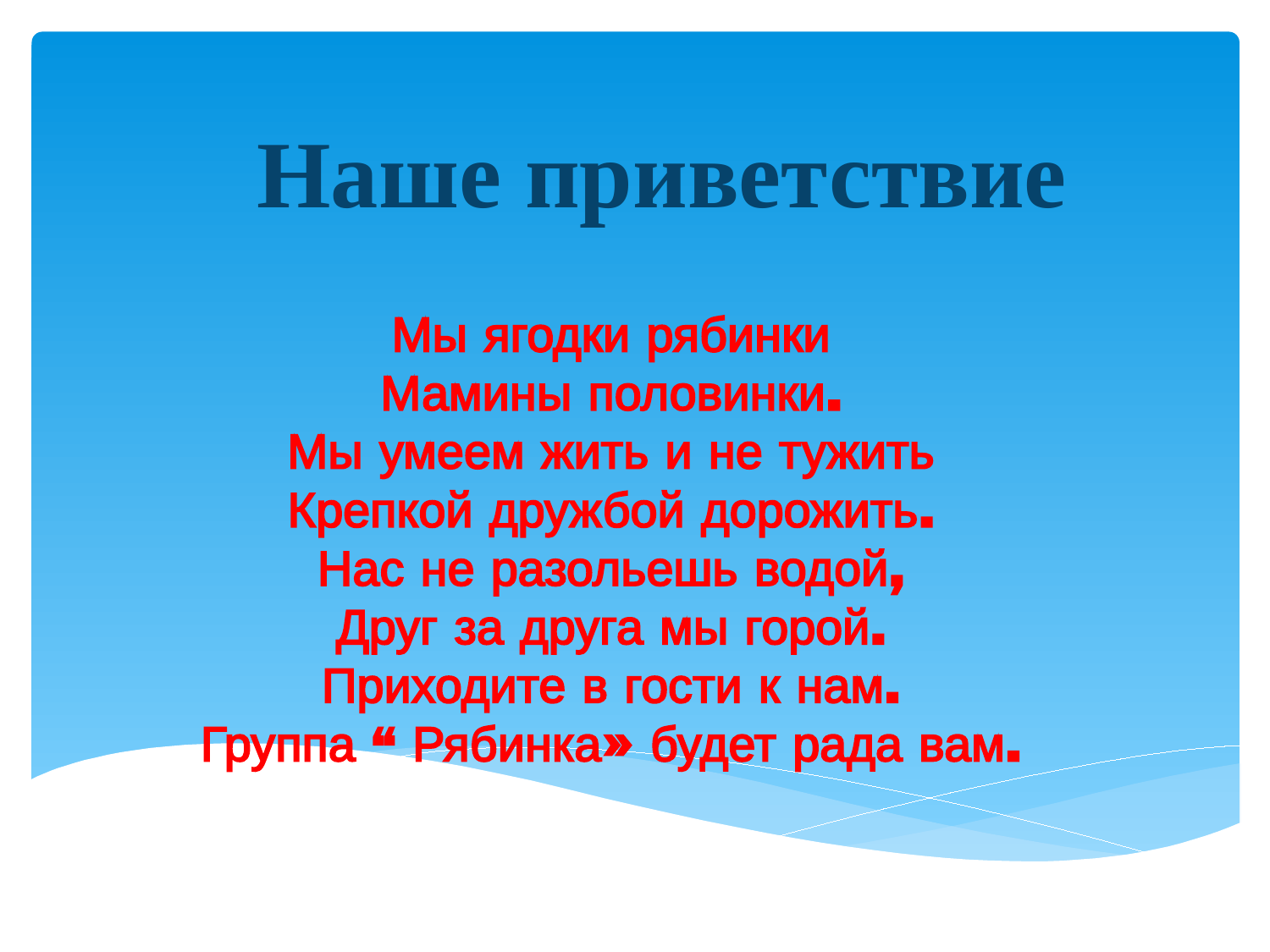

Наше приветствие
# Мы ягодки рябинки Мамины половинки. Мы умеем жить и не тужить Крепкой дружбой дорожить. Нас не разольешь водой, Друг за друга мы горой. Приходите в гости к нам. Группа “ Рябинка» будет рада вам.